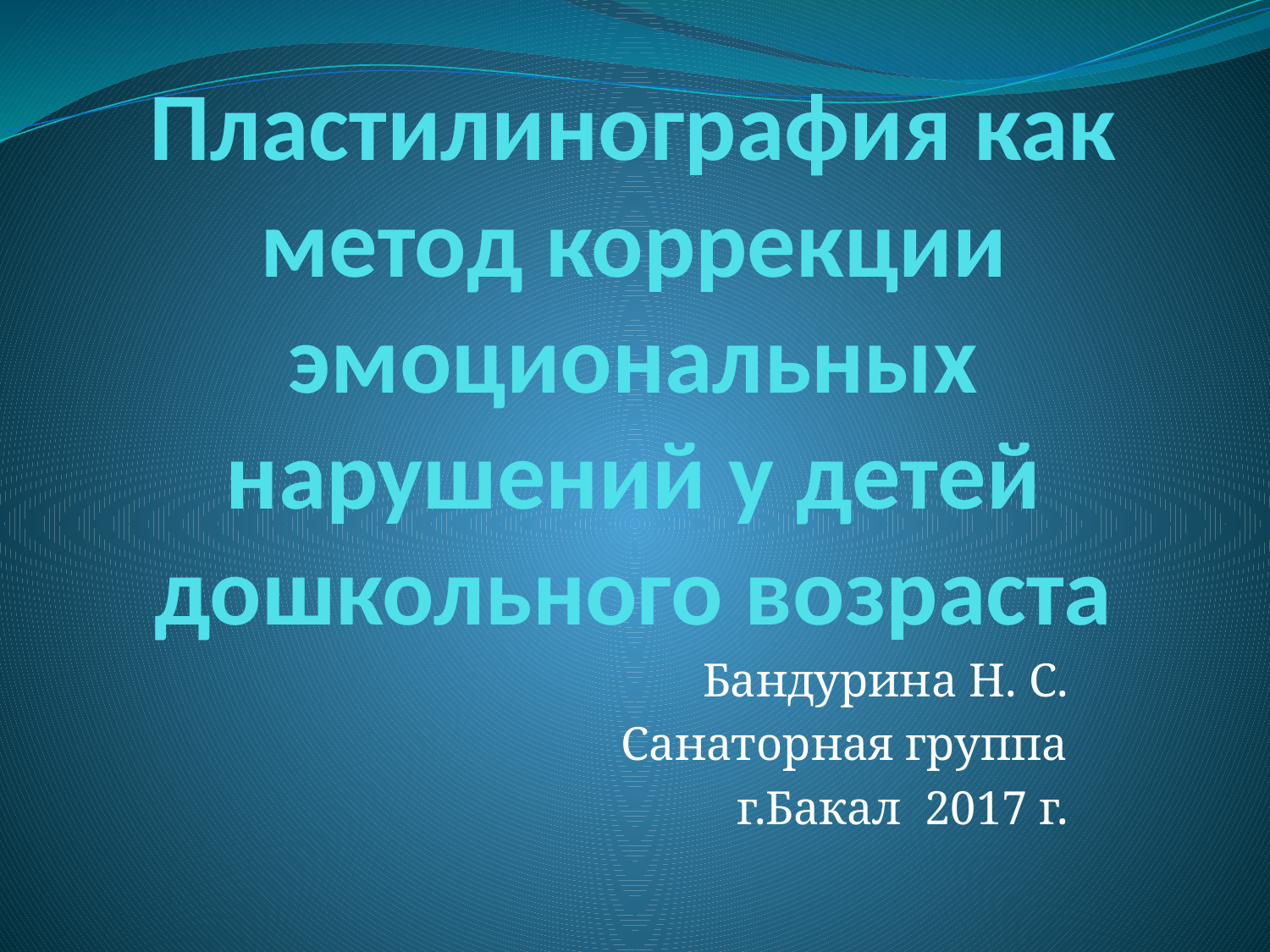

# Пластилинография как метод коррекции эмоциональных нарушений у детей дошкольного возраста
Бандурина Н. С.
Санаторная группа
г.Бакал  2017 г.